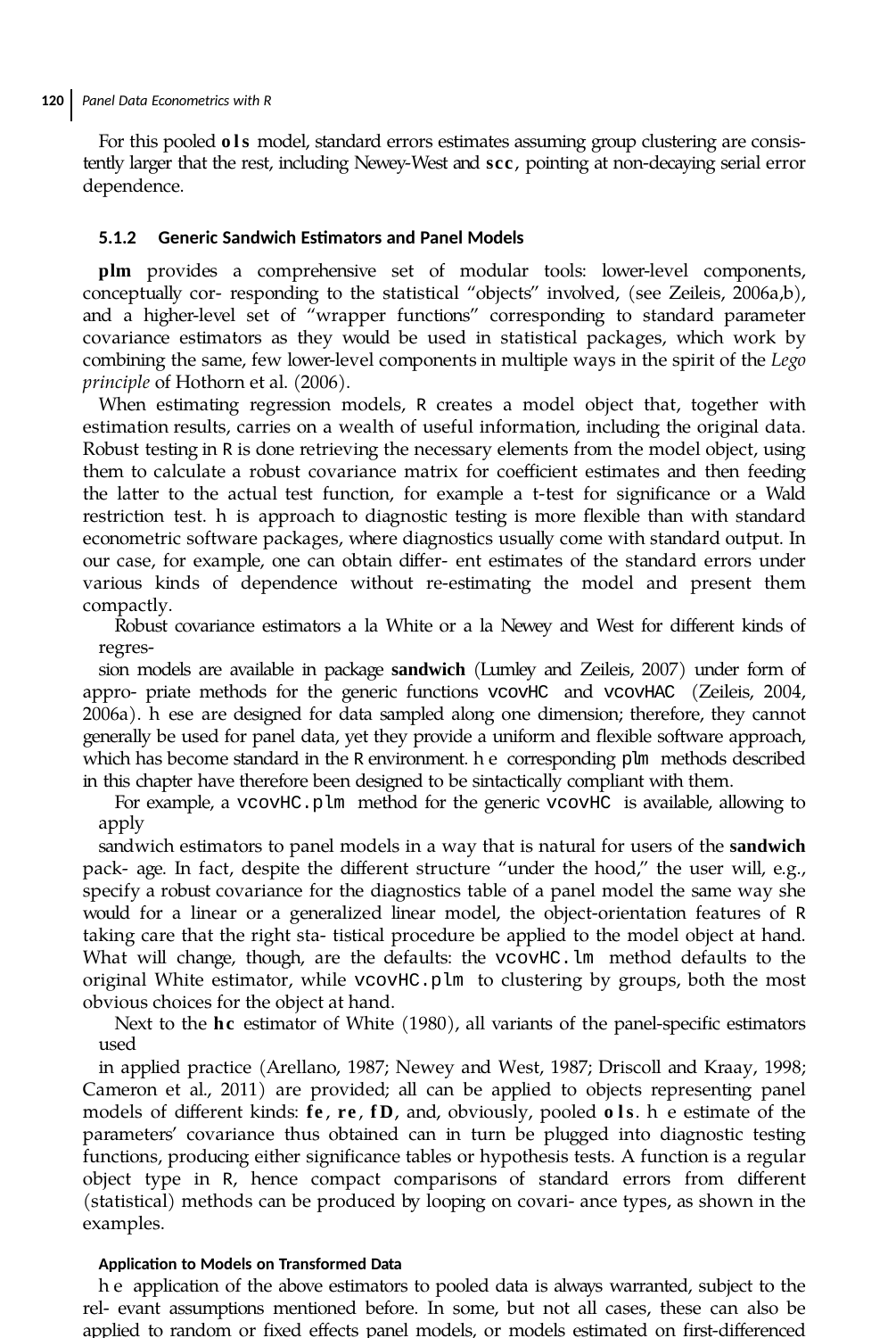

120  Panel Data Econometrics with R

For this pooled ols model, standard errors estimates assuming group clustering are consis- tently larger that the rest, including Newey-West and scc, pointing at non-decaying serial error dependence.

5.1.2  Generic Sandwich Estimators and Panel Models
plm provides a comprehensive set of modular tools: lower-level components, conceptually cor- responding to the statistical “objects” involved, (see Zeileis, 2006a,b), and a higher-level set of “wrapper functions” corresponding to standard parameter covariance estimators as they would be used in statistical packages, which work by combining the same, few lower-level components in multiple ways in the spirit of the Lego principle of Hothorn et al. (2006).
When estimating regression models, R creates a model object that, together with estimation results, carries on a wealth of useful information, including the original data. Robust testing in R is done retrieving the necessary elements from the model object, using them to calculate a robust covariance matrix for coeﬃcient estimates and then feeding the latter to the actual test function, for example a t-test for signiﬁcance or a Wald restriction test. his approach to diagnostic testing is more flexible than with standard econometric software packages, where diagnostics usually come with standard output. In our case, for example, one can obtain differ- ent estimates of the standard errors under various kinds of dependence without re-estimating the model and present them compactly.
Robust covariance estimators a la White or a la Newey and West for different kinds of regres-
sion models are available in package sandwich (Lumley and Zeileis, 2007) under form of appro- priate methods for the generic functions vcovHC and vcovHAC (Zeileis, 2004, 2006a). hese are designed for data sampled along one dimension; therefore, they cannot generally be used for panel data, yet they provide a uniform and flexible software approach, which has become standard in the R environment. he corresponding plm methods described in this chapter have therefore been designed to be sintactically compliant with them.
For example, a vcovHC.plm method for the generic vcovHC is available, allowing to apply
sandwich estimators to panel models in a way that is natural for users of the sandwich pack- age. In fact, despite the different structure “under the hood,” the user will, e.g., specify a robust covariance for the diagnostics table of a panel model the same way she would for a linear or a generalized linear model, the object-orientation features of R taking care that the right sta- tistical procedure be applied to the model object at hand. What will change, though, are the defaults: the vcovHC.lm method defaults to the original White estimator, while vcovHC.plm to clustering by groups, both the most obvious choices for the object at hand.
Next to the hc estimator of White (1980), all variants of the panel-speciﬁc estimators used
in applied practice (Arellano, 1987; Newey and West, 1987; Driscoll and Kraay, 1998; Cameron et al., 2011) are provided; all can be applied to objects representing panel models of different kinds: fe, re, fd, and, obviously, pooled ols. he estimate of the parameters’ covariance thus obtained can in turn be plugged into diagnostic testing functions, producing either signiﬁcance tables or hypothesis tests. A function is a regular object type in R, hence compact comparisons of standard errors from different (statistical) methods can be produced by looping on covari- ance types, as shown in the examples.

Application to Models on Transformed Data
he application of the above estimators to pooled data is always warranted, subject to the rel- evant assumptions mentioned before. In some, but not all cases, these can also be applied to random or ﬁxed effects panel models, or models estimated on ﬁrst-differenced data. In all of these cases the estimator is computed as ols on transformed (partially or totally demeaned,